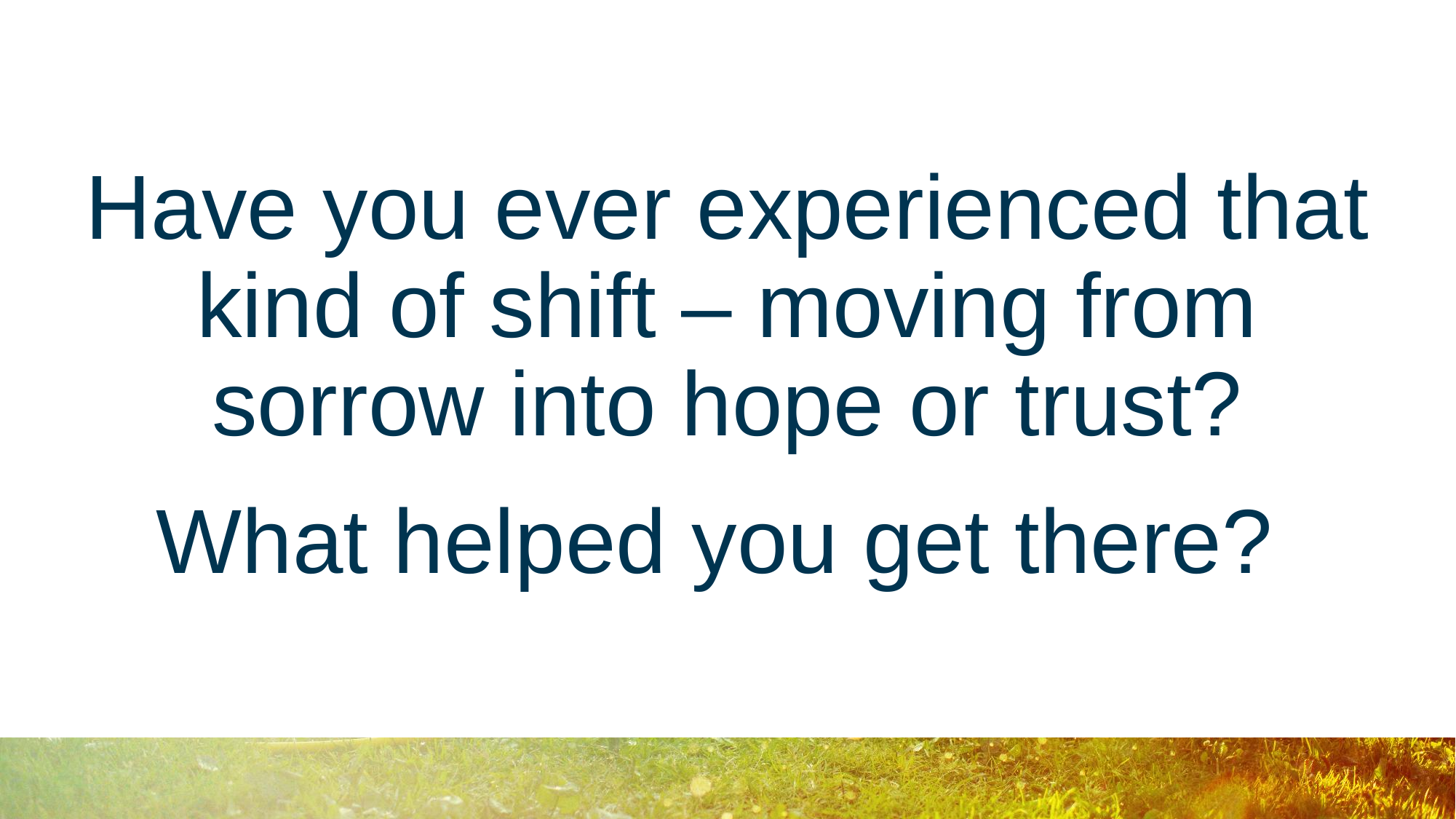

# Have you ever experienced that kind of shift – moving from sorrow into hope or trust? What helped you get there?